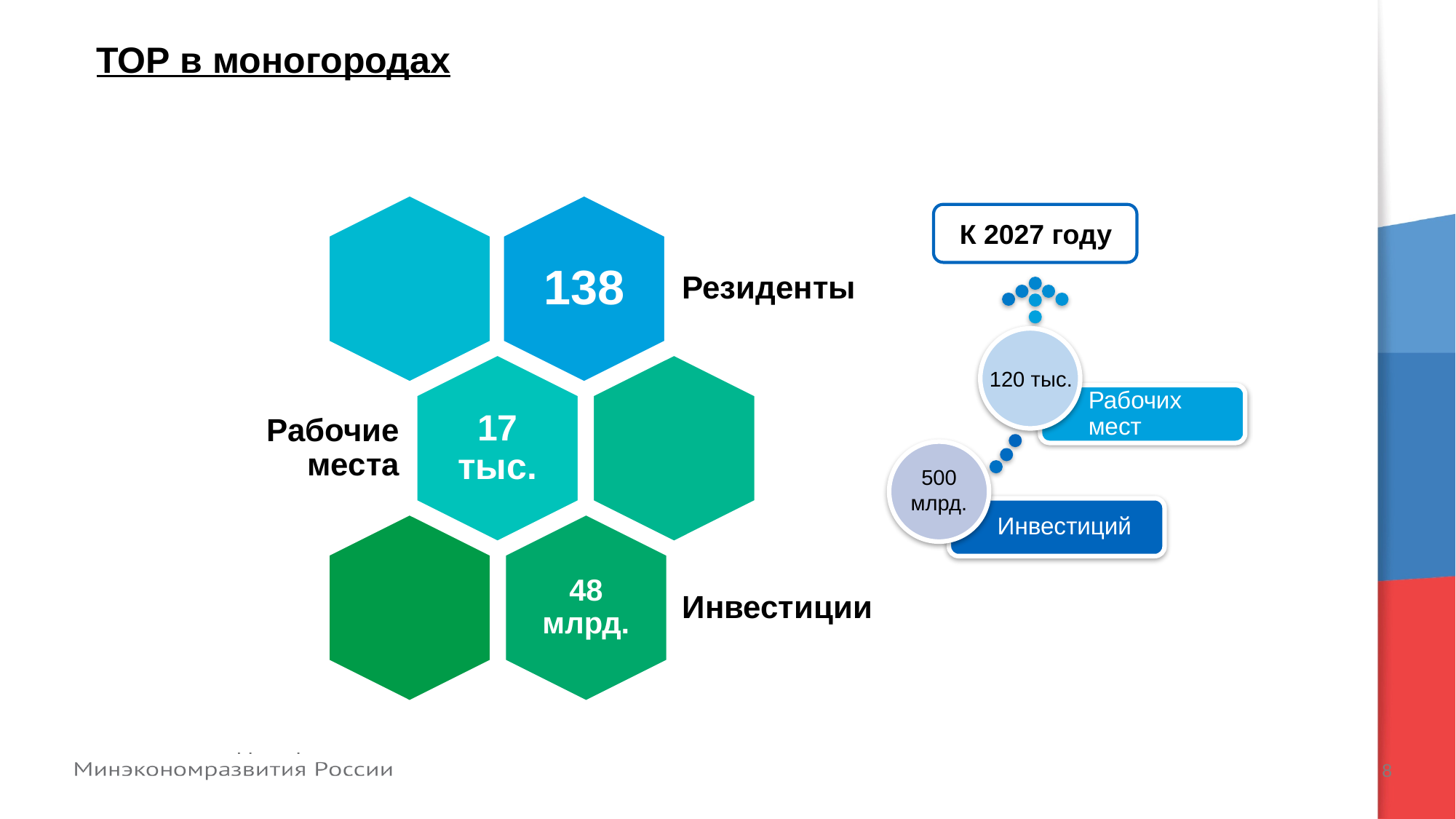

# ТОР в моногородах
138
Резиденты

17 тыс.
Рабочие места

48 млрд.
Инвестиции

К 2027 году

Рабочих мест

Инвестиций
120 тыс.
500 млрд.